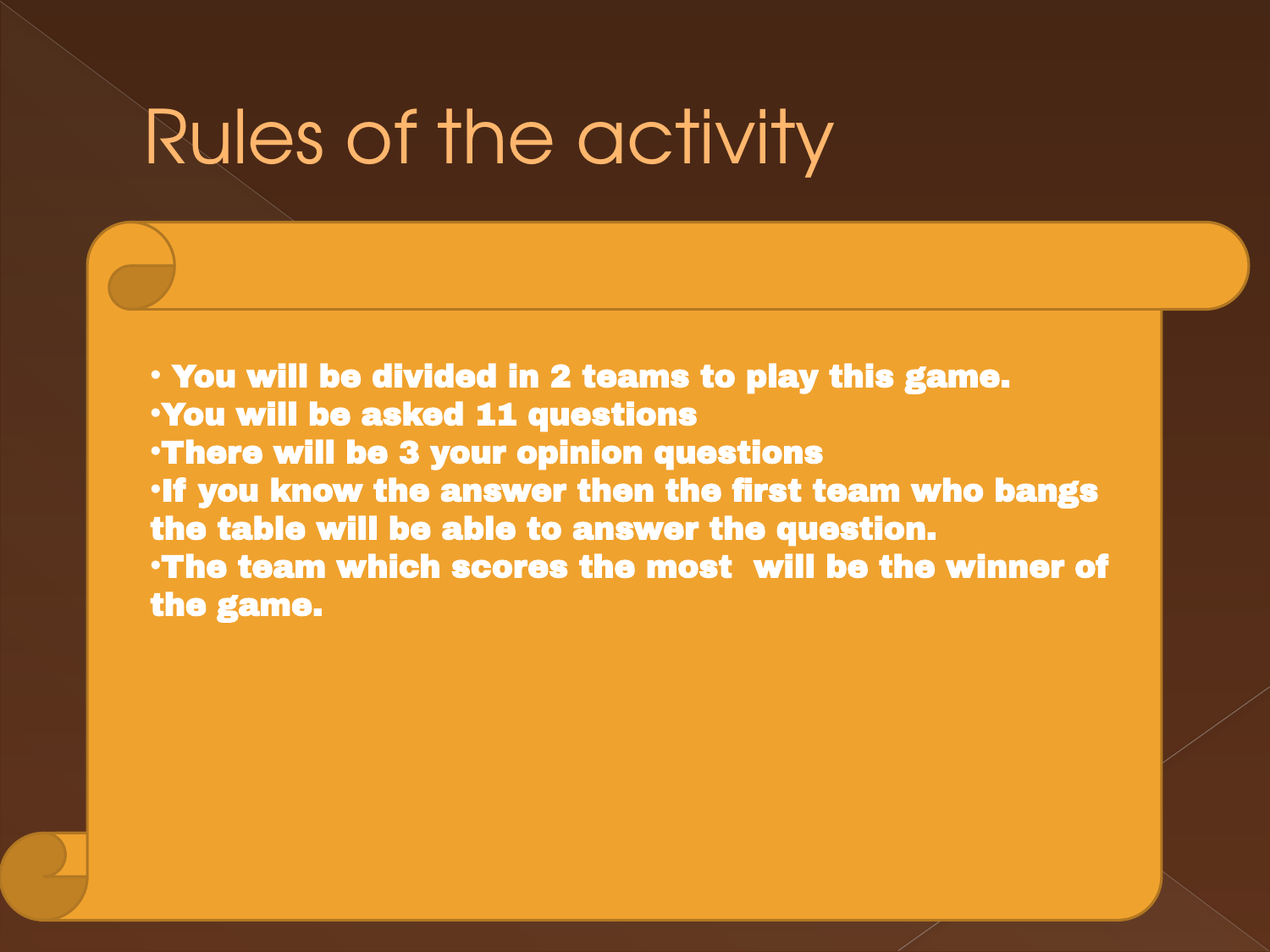

# Rules of the activity

 You will be divided in 2 teams to play this game.
You will be asked 11 questions
There will be 3 your opinion questions
If you know the answer then the first team who bangs the table will be able to answer the question.
The team which scores the most  will be the winner of the game.